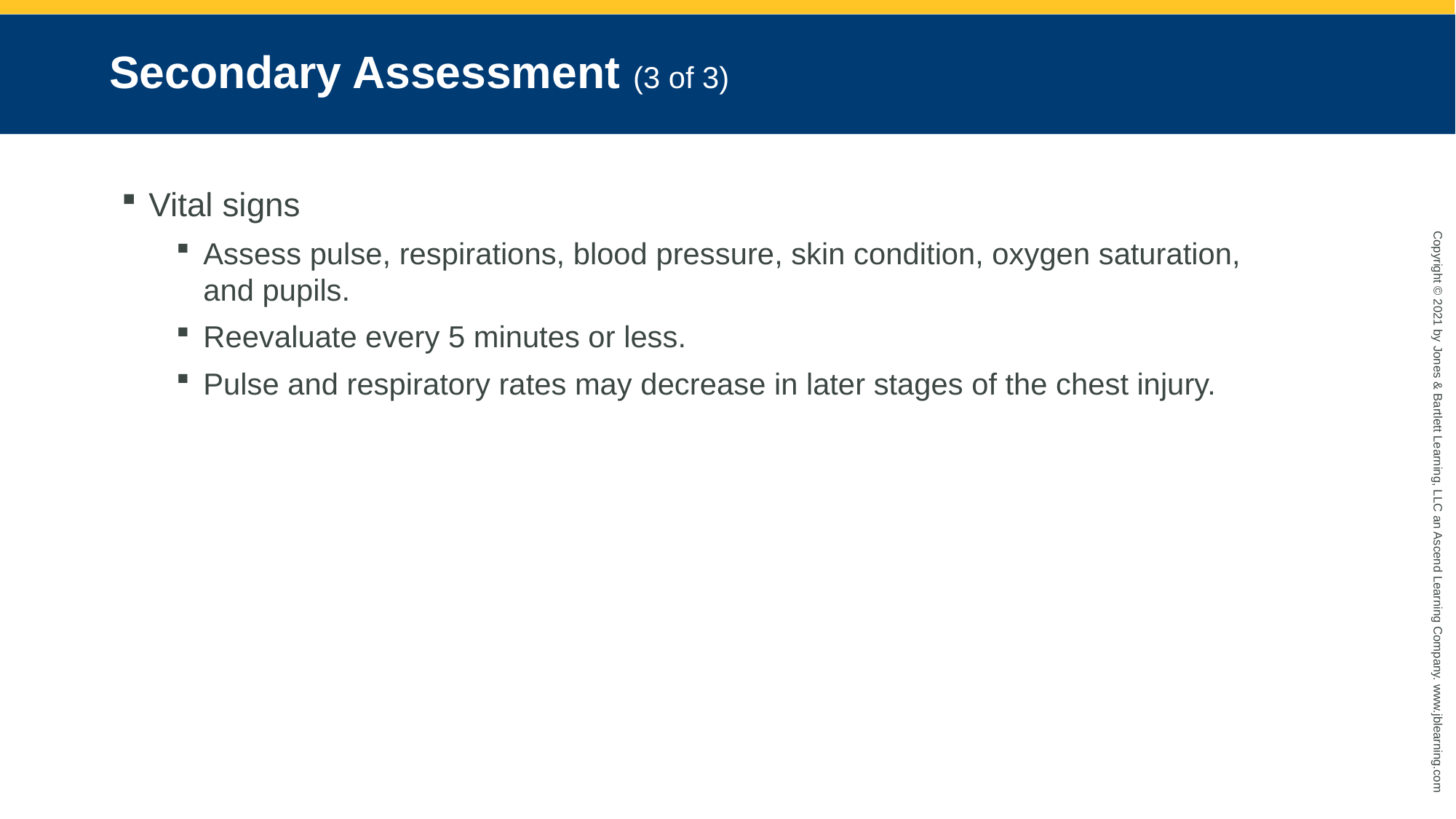

# Secondary Assessment (3 of 3)
Vital signs
Assess pulse, respirations, blood pressure, skin condition, oxygen saturation, and pupils.
Reevaluate every 5 minutes or less.
Pulse and respiratory rates may decrease in later stages of the chest injury.